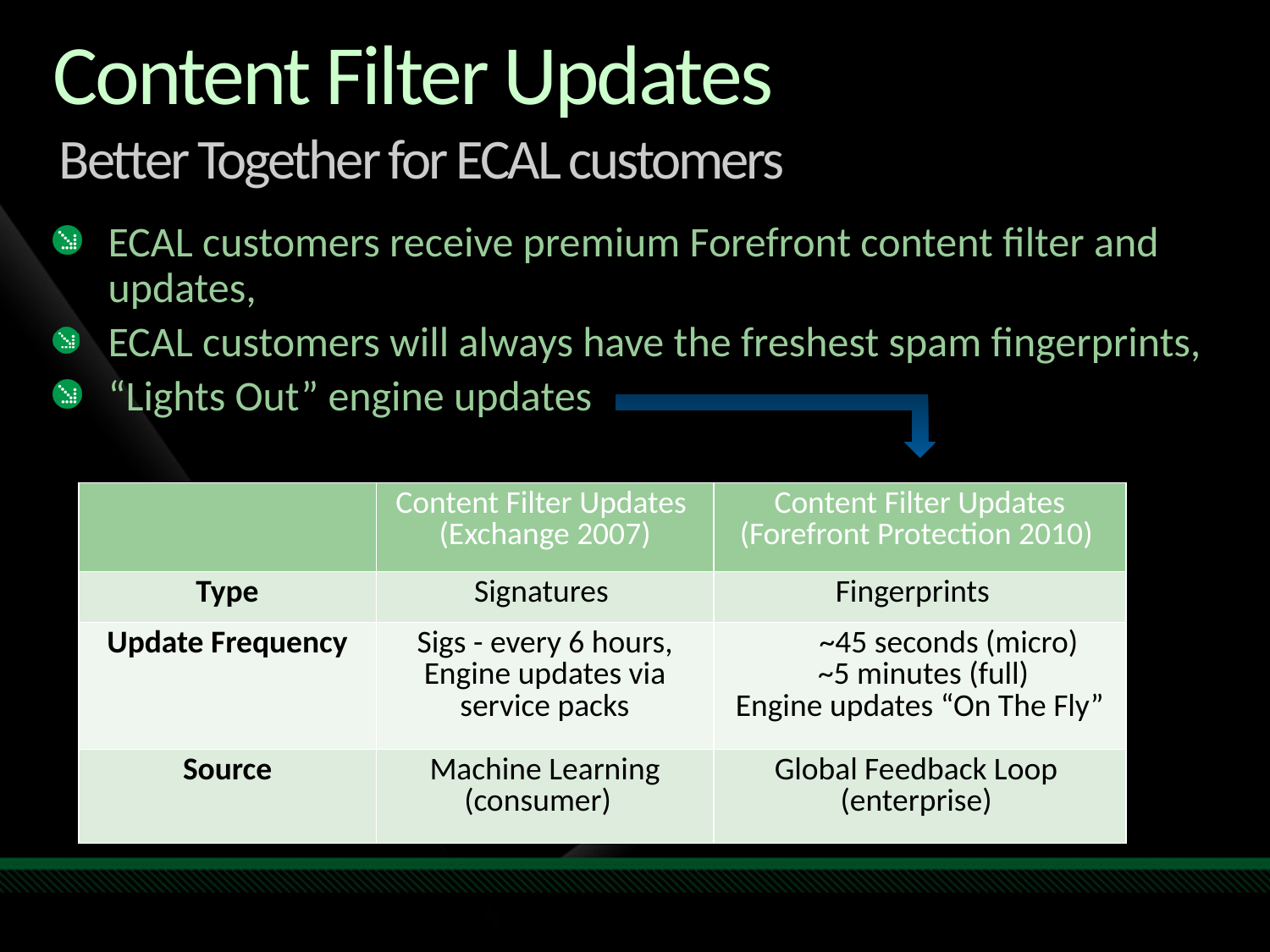

# Content Filter Updates
Better Together for ECAL customers
ECAL customers receive premium Forefront content filter and updates,
ECAL customers will always have the freshest spam fingerprints,
“Lights Out” engine updates

|  | Content Filter Updates (Exchange 2007) | Content Filter Updates (Forefront Protection 2010) |
| --- | --- | --- |
| Type | Signatures | Fingerprints |
| Update Frequency | Sigs - every 6 hours, Engine updates via service packs | ~45 seconds (micro) ~5 minutes (full) Engine updates “On The Fly” |
| Source | Machine Learning (consumer) | Global Feedback Loop (enterprise) |